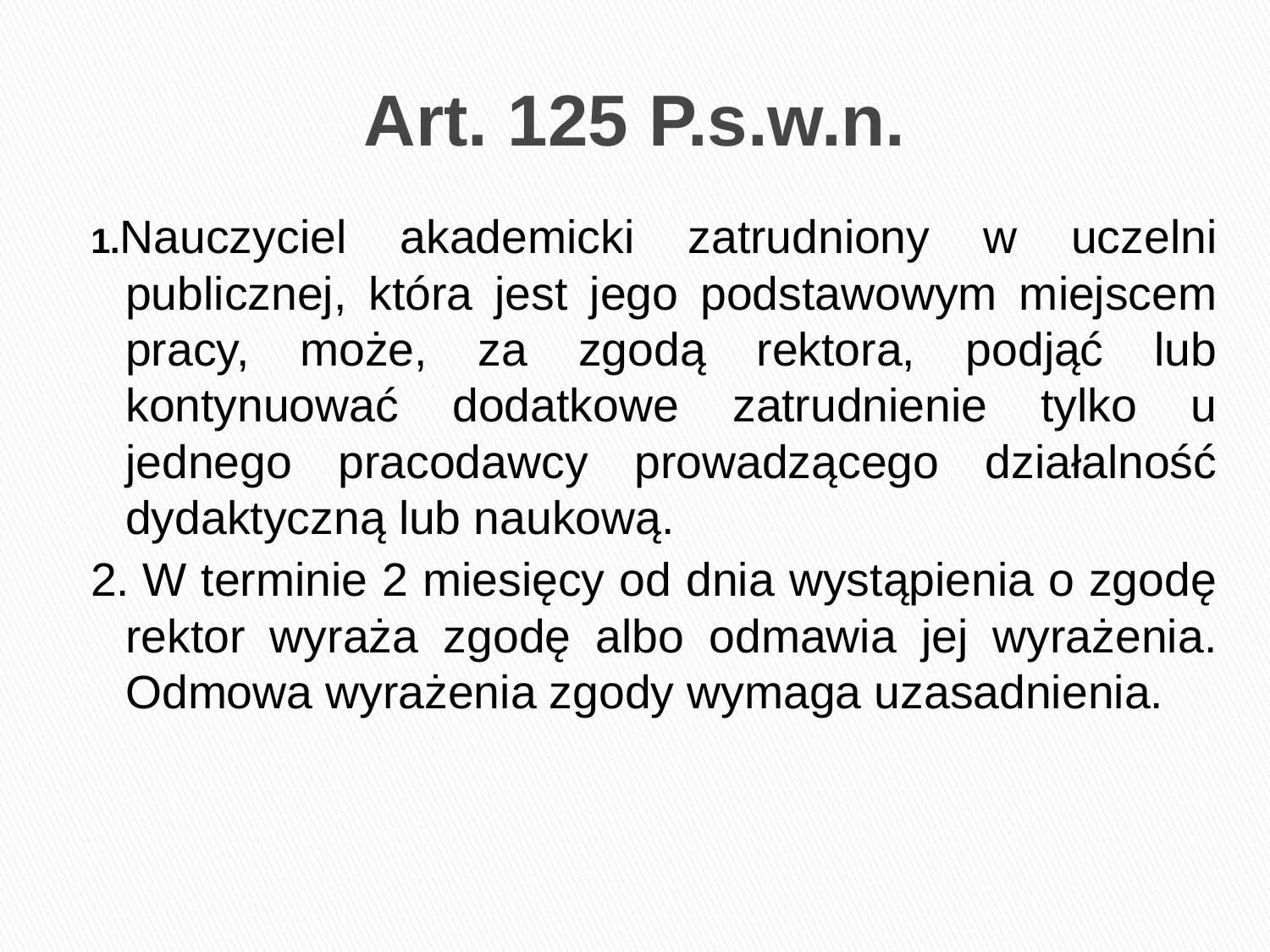

# Art. 125 P.s.w.n.
1.Nauczyciel akademicki zatrudniony w uczelni publicznej, która jest jego podstawowym miejscem pracy, może, za zgodą rektora, podjąć lub kontynuować dodatkowe zatrudnienie tylko u jednego pracodawcy prowadzącego działalność dydaktyczną lub naukową.
2. W terminie 2 miesięcy od dnia wystąpienia o zgodę rektor wyraża zgodę albo odmawia jej wyrażenia. Odmowa wyrażenia zgody wymaga uzasadnienia.